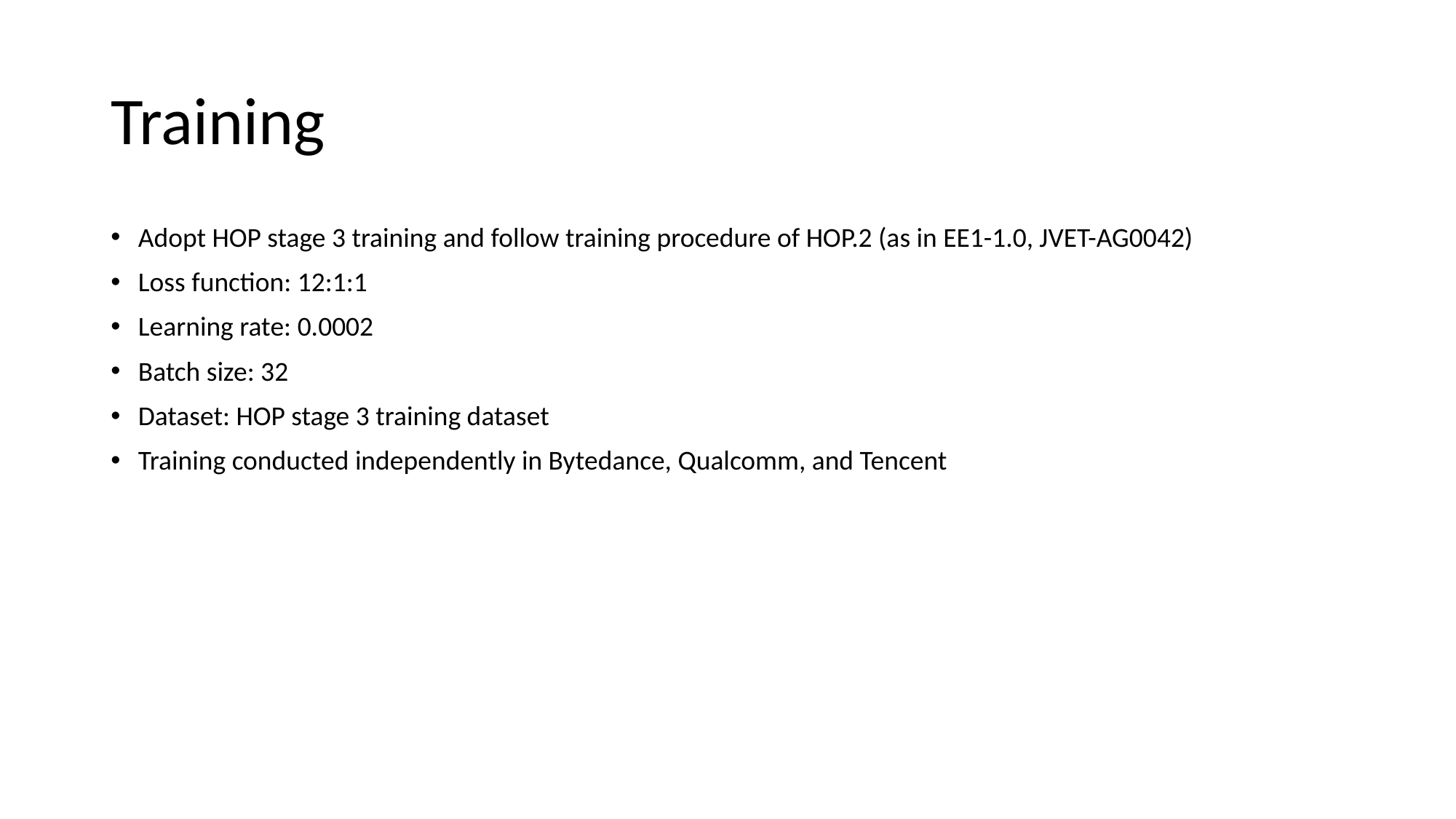

# Training
Adopt HOP stage 3 training and follow training procedure of HOP.2 (as in EE1-1.0, JVET-AG0042)
Loss function: 12:1:1
Learning rate: 0.0002
Batch size: 32
Dataset: HOP stage 3 training dataset
Training conducted independently in Bytedance, Qualcomm, and Tencent